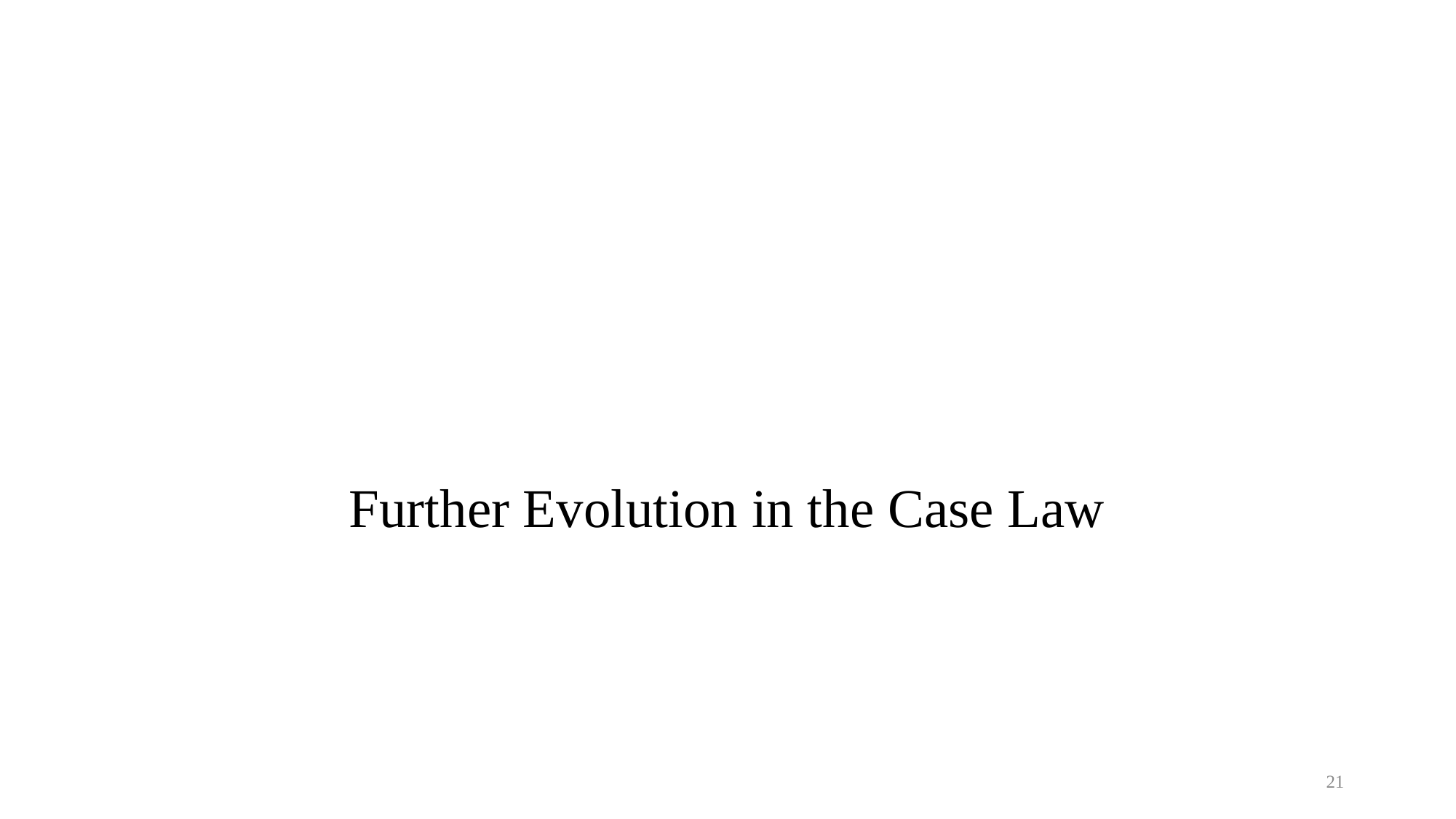

# Further Evolution in the Case Law

21